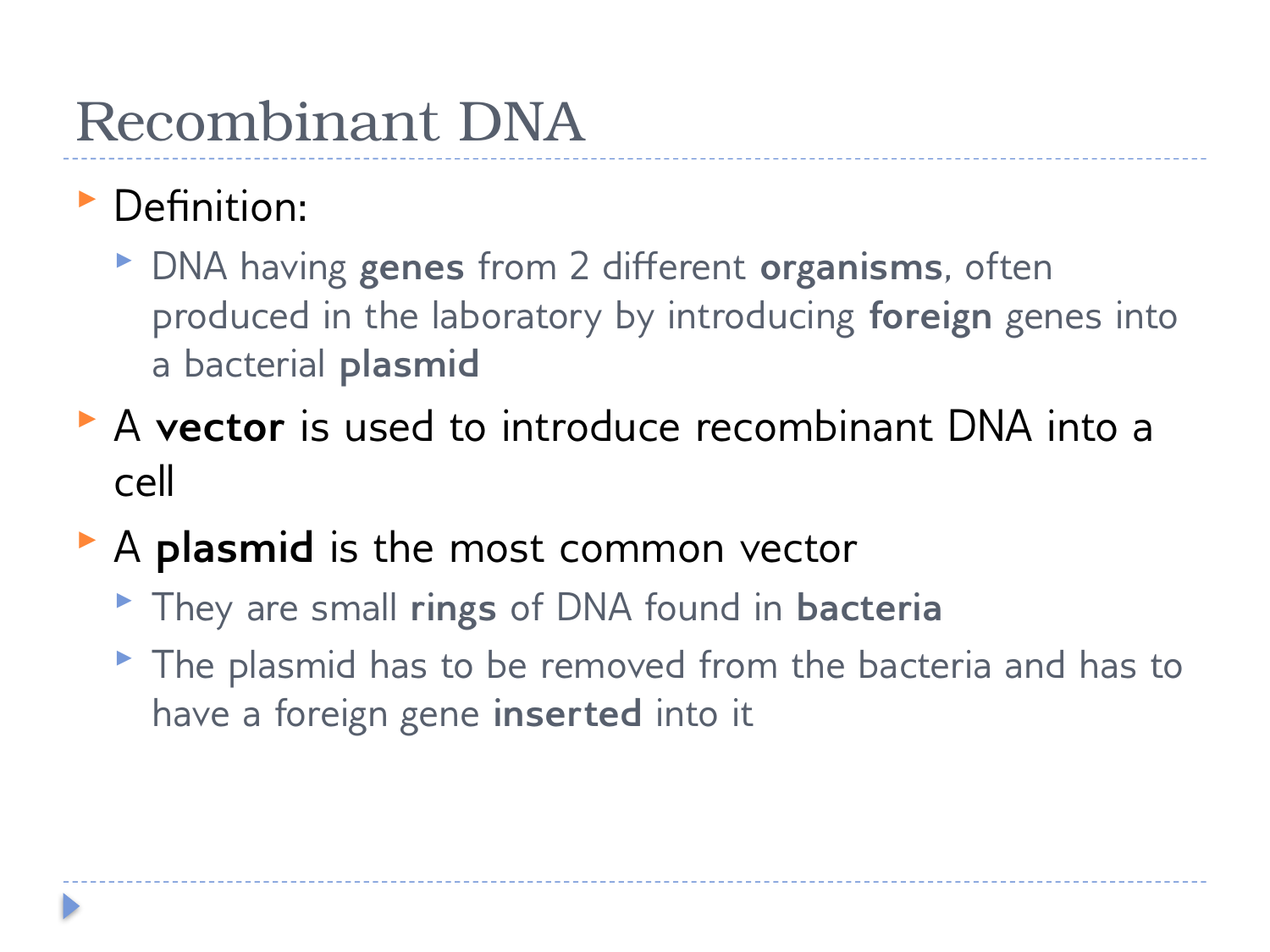

# Recombinant DNA
Definition:
DNA having genes from 2 different organisms, often produced in the laboratory by introducing foreign genes into a bacterial plasmid
A vector is used to introduce recombinant DNA into a cell
A plasmid is the most common vector
They are small rings of DNA found in bacteria
The plasmid has to be removed from the bacteria and has to have a foreign gene inserted into it